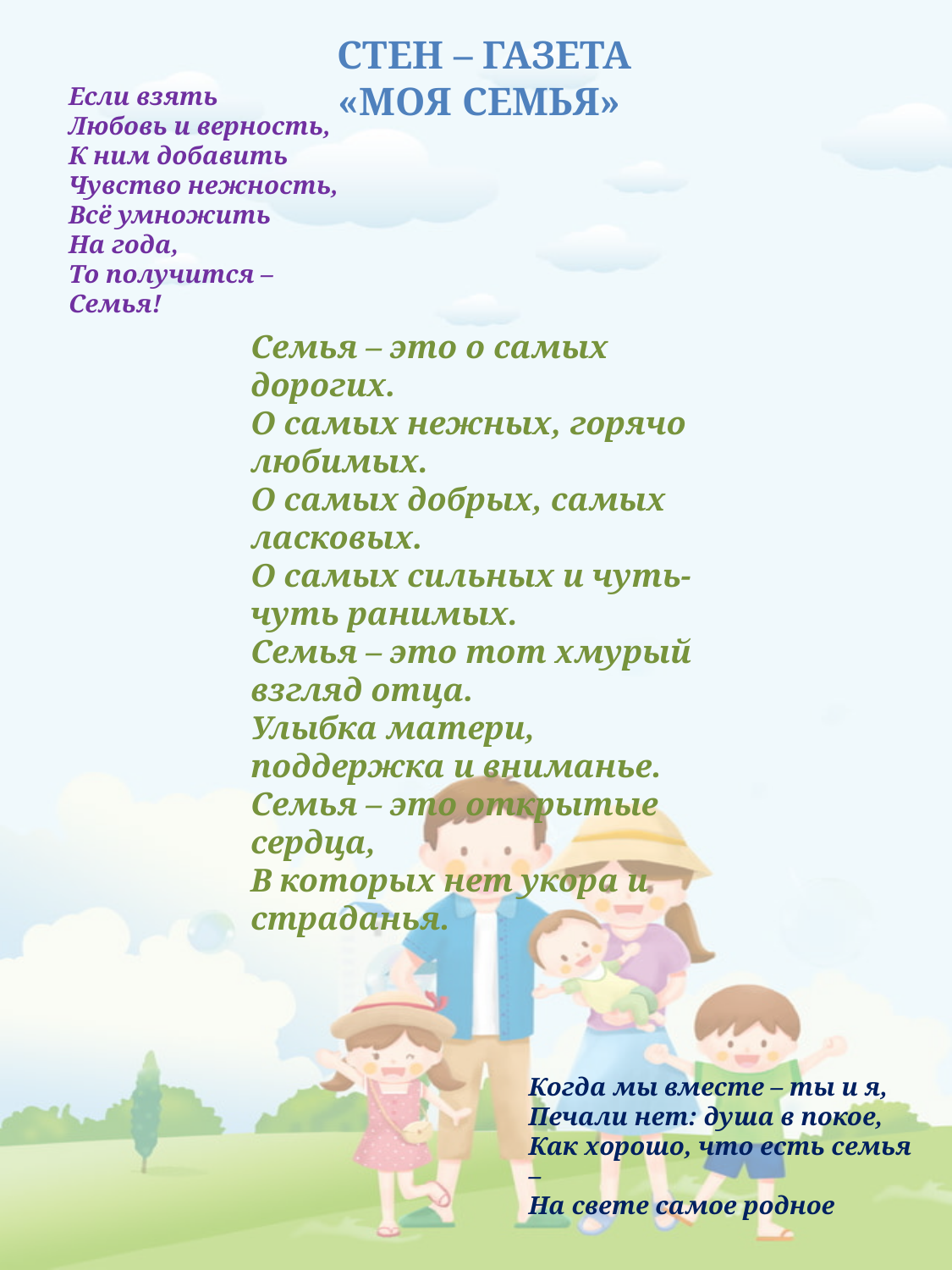

# стен – газета «Моя семья»

Если взять
Любовь и верность,
К ним добавить
Чувство нежность,
Всё умножить
На года,
То получится –
Семья!
Семья – это о самых дорогих.
О самых нежных, горячо любимых.
О самых добрых, самых ласковых.
О самых сильных и чуть-чуть ранимых.
Семья – это тот хмурый взгляд отца.
Улыбка матери, поддержка и вниманье.
Семья – это открытые сердца,
В которых нет укора и страданья.
Когда мы вместе – ты и я,
Печали нет: душа в покое,
Как хорошо, что есть семья –
На свете самое родное